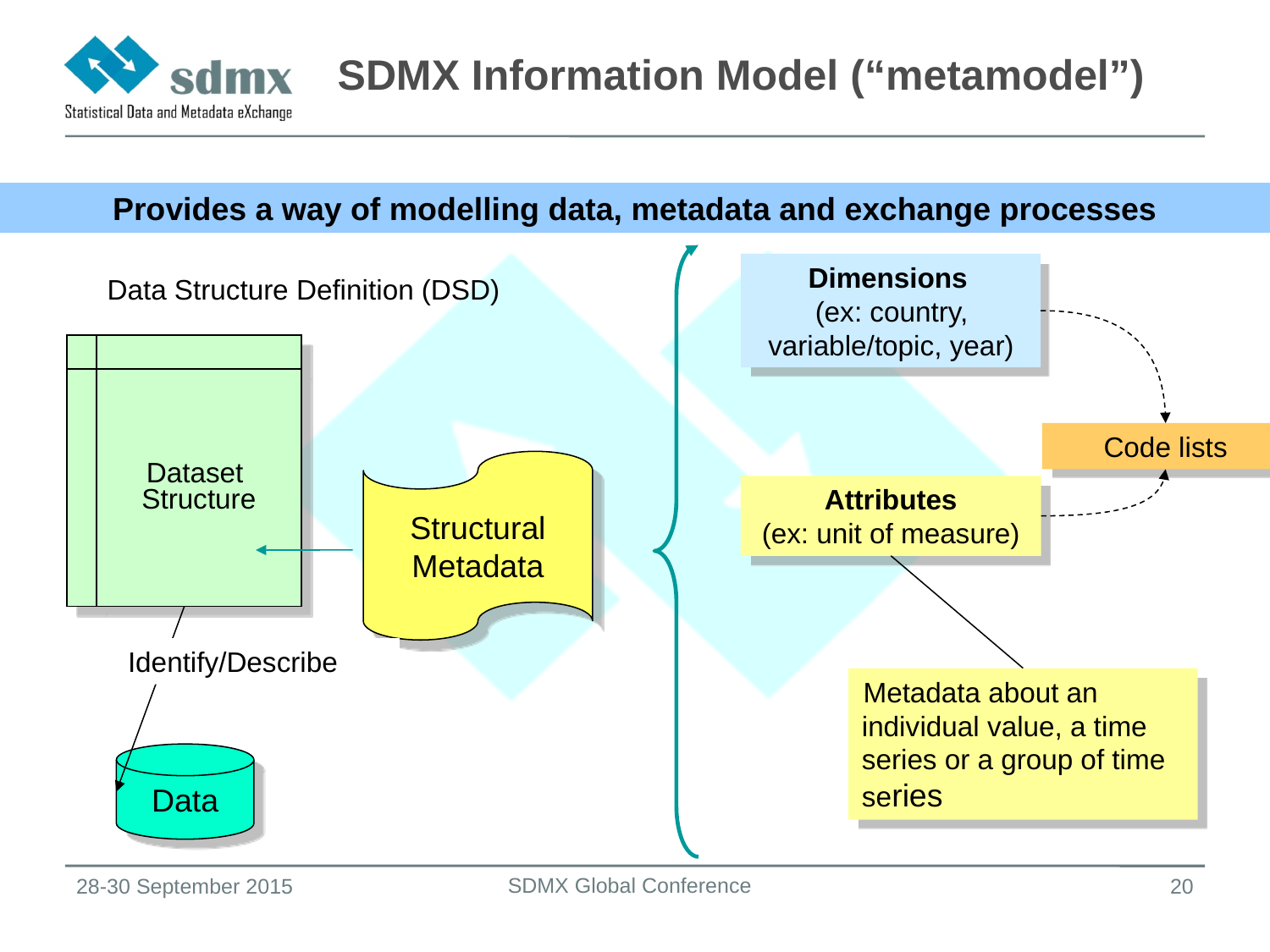

SDMX Information Model (“metamodel”)
Provides a way of modelling data, metadata and exchange processes

Dimensions
(ex: country, variable/topic, year)
Data Structure Definition (DSD)
Dataset
Structure
Code lists
Structural
Metadata
Attributes
(ex: unit of measure)

Identify/Describe
Metadata about an individual value, a time series or a group of time series
Data
SDMX Global Conference
28-30 September 2015
20